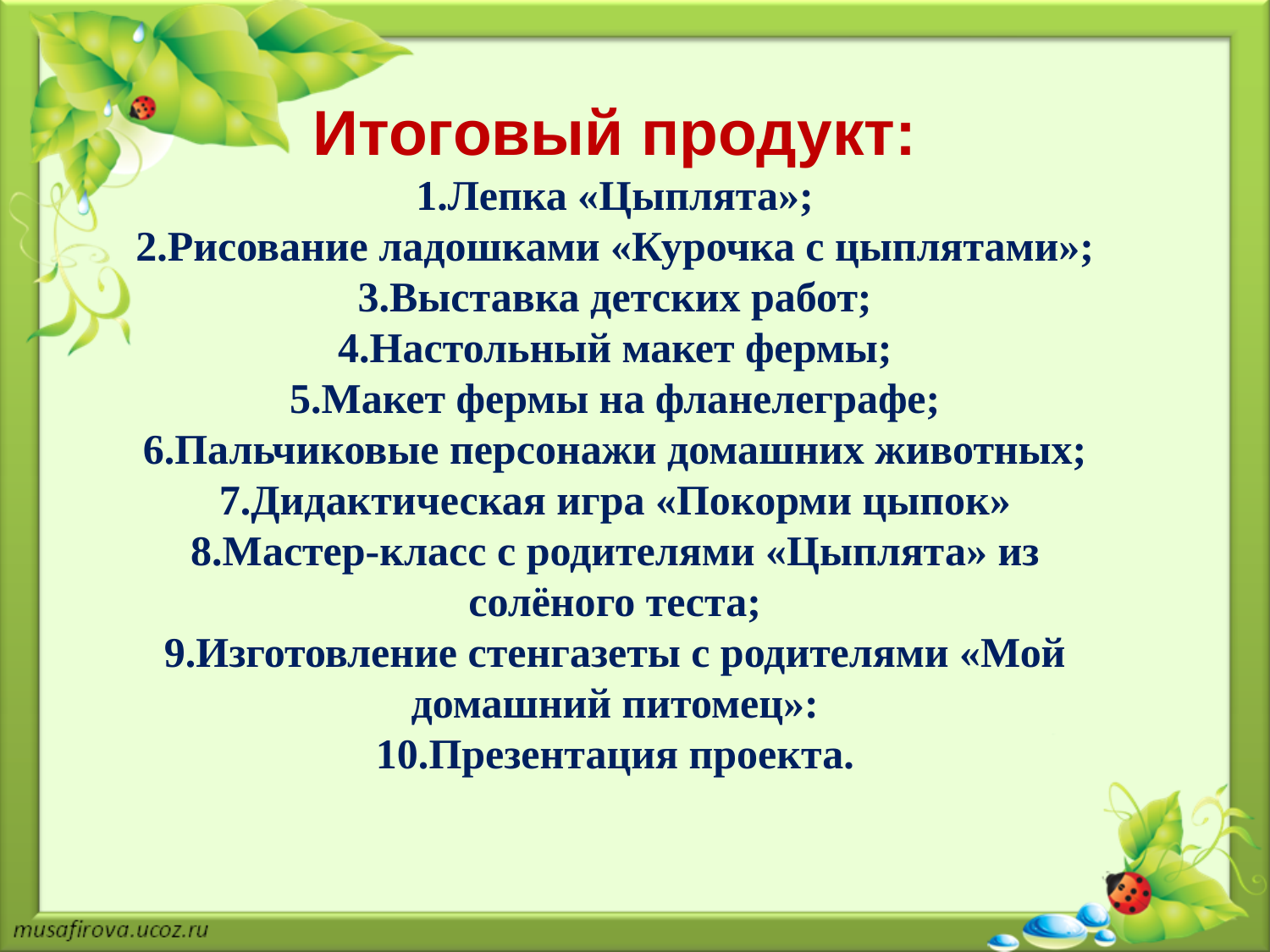

Итоговый продукт:
1.Лепка «Цыплята»;
2.Рисование ладошками «Курочка с цыплятами»;
3.Выставка детских работ;
4.Настольный макет фермы;
5.Макет фермы на фланелеграфе;
6.Пальчиковые персонажи домашних животных;
7.Дидактическая игра «Покорми цыпок»
8.Мастер-класс с родителями «Цыплята» из солёного теста;
9.Изготовление стенгазеты с родителями «Мой домашний питомец»:
10.Презентация проекта.